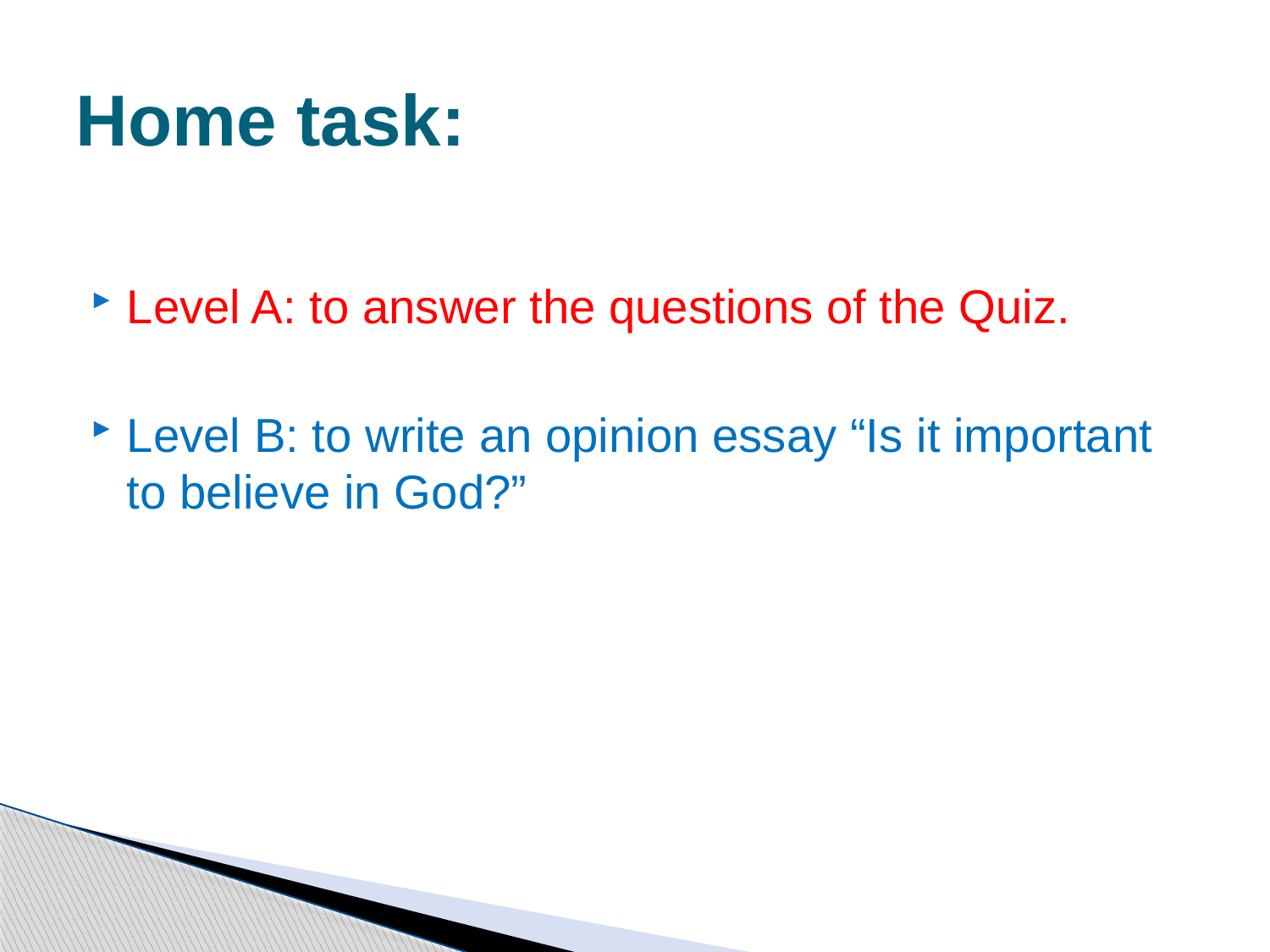

# Home task:

Level A: to answer the questions of the Quiz.

Level B: to write an opinion essay “Is it important to believe in God?”